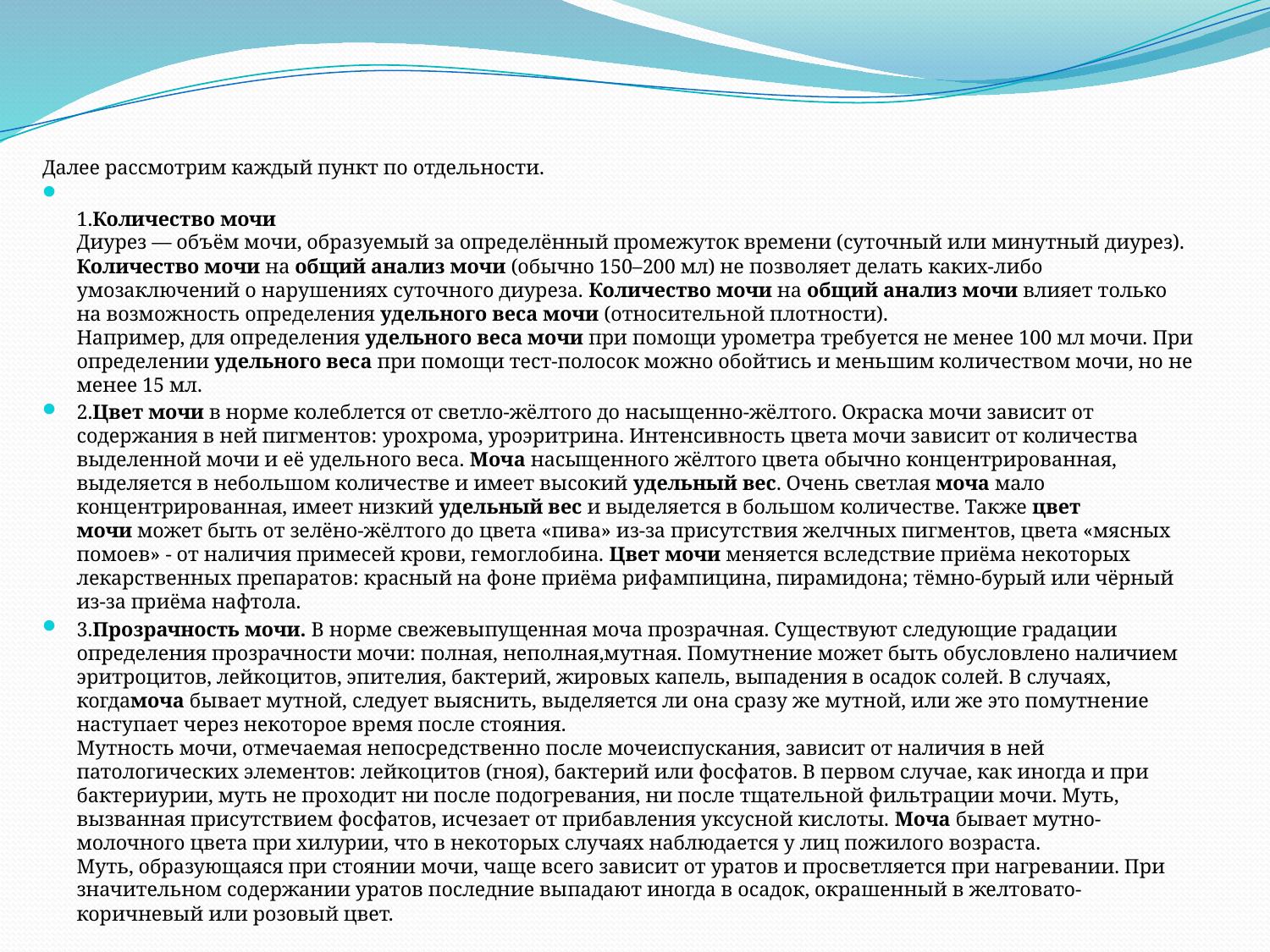

Далее рассмотрим каждый пункт по отдельности.
1.Количество мочи
Диурез — объём мочи, образуемый за определённый промежуток времени (суточный или минутный диурез).
Количество мочи на общий анализ мочи (обычно 150–200 мл) не позволяет делать каких-либо умозаключений о нарушениях суточного диуреза. Количество мочи на общий анализ мочи влияет только на возможность определения удельного веса мочи (относительной плотности).
Например, для определения удельного веса мочи при помощи урометра требуется не менее 100 мл мочи. При определении удельного веса при помощи тест-полосок можно обойтись и меньшим количеством мочи, но не менее 15 мл.
2.Цвет мочи в норме колеблется от светло-жёлтого до насыщенно-жёлтого. Окраска мочи зависит от содержания в ней пигментов: урохрома, уроэритрина. Интенсивность цвета мочи зависит от количества выделенной мочи и её удельного веса. Моча насыщенного жёлтого цвета обычно концентрированная, выделяется в небольшом количестве и имеет высокий удельный вес. Очень светлая моча мало концентрированная, имеет низкий удельный вес и выделяется в большом количестве. Также цвет мочи может быть от зелёно-жёлтого до цвета «пива» из-за присутствия желчных пигментов, цвета «мясных помоев» - от наличия примесей крови, гемоглобина. Цвет мочи меняется вследствие приёма некоторых лекарственных препаратов: красный на фоне приёма рифампицина, пирамидона; тёмно-бурый или чёрный из-за приёма нафтола.
3.Прозрачность мочи. В норме свежевыпущенная моча прозрачная. Существуют следующие градации определения прозрачности мочи: полная, неполная,мутная. Помутнение может быть обусловлено наличием эритроцитов, лейкоцитов, эпителия, бактерий, жировых капель, выпадения в осадок солей. В случаях, когдамоча бывает мутной, следует выяснить, выделяется ли она сразу же мутной, или же это помутнение наступает через некоторое время после стояния.
Мутность мочи, отмечаемая непосредственно после мочеиспускания, зависит от наличия в ней патологических элементов: лейкоцитов (гноя), бактерий или фосфатов. В первом случае, как иногда и при бактериурии, муть не проходит ни после подогревания, ни после тщательной фильтрации мочи. Муть, вызванная присутствием фосфатов, исчезает от прибавления уксусной кислоты. Моча бывает мутно-молочного цвета при хилурии, что в некоторых случаях наблюдается у лиц пожилого возраста.
Муть, образующаяся при стоянии мочи, чаще всего зависит от уратов и просветляется при нагревании. При значительном содержании уратов последние выпадают иногда в осадок, окрашенный в желтовато-коричневый или розовый цвет.